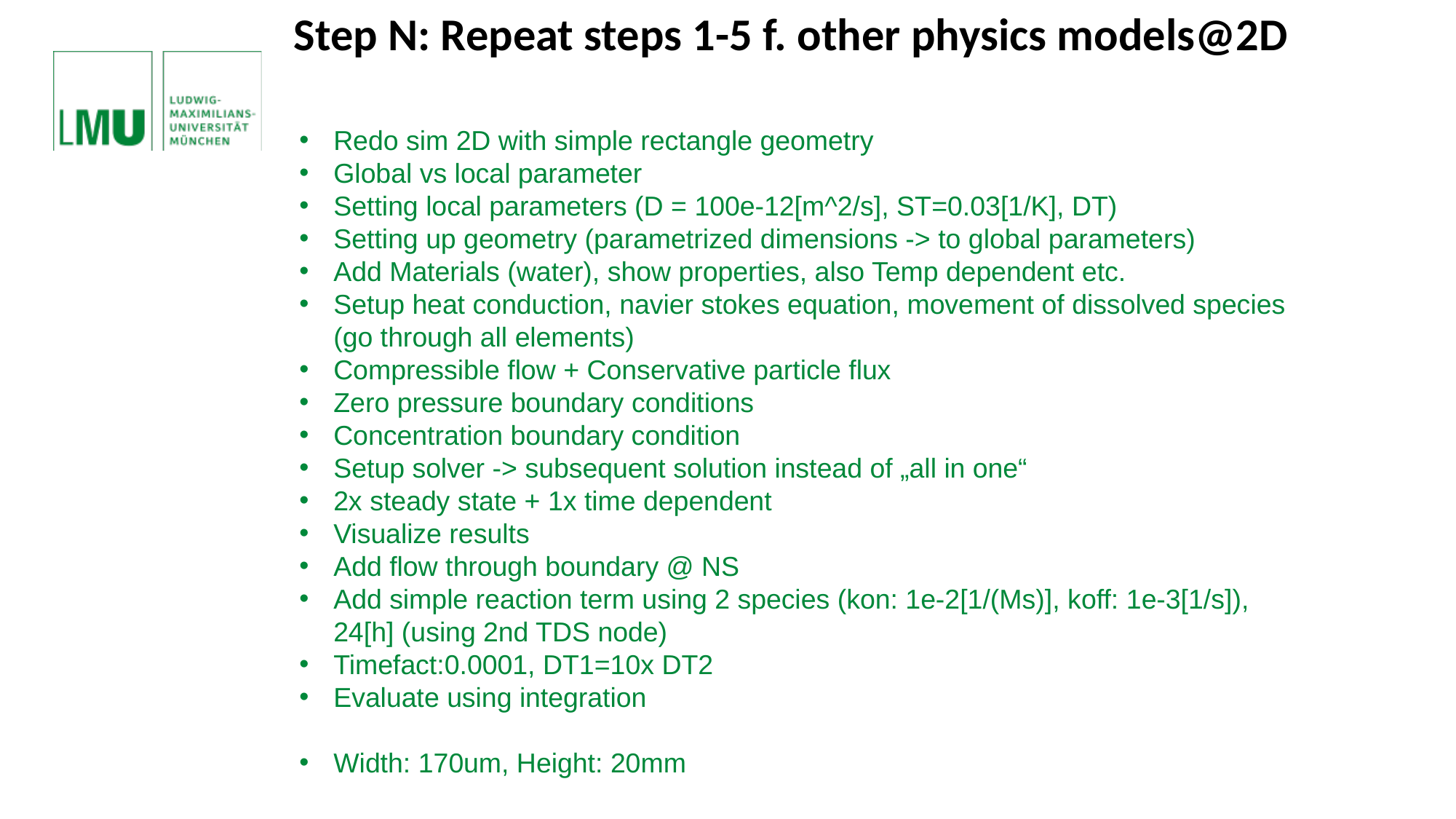

Step N: Repeat steps 1-5 f. other physics models@2D
Redo sim 2D with simple rectangle geometry
Global vs local parameter
Setting local parameters (D = 100e-12[m^2/s], ST=0.03[1/K], DT)
Setting up geometry (parametrized dimensions -> to global parameters)
Add Materials (water), show properties, also Temp dependent etc.
Setup heat conduction, navier stokes equation, movement of dissolved species (go through all elements)
Compressible flow + Conservative particle flux
Zero pressure boundary conditions
Concentration boundary condition
Setup solver -> subsequent solution instead of „all in one“
2x steady state + 1x time dependent
Visualize results
Add flow through boundary @ NS
Add simple reaction term using 2 species (kon: 1e-2[1/(Ms)], koff: 1e-3[1/s]), 24[h] (using 2nd TDS node)
Timefact:0.0001, DT1=10x DT2
Evaluate using integration

Width: 170um, Height: 20mm